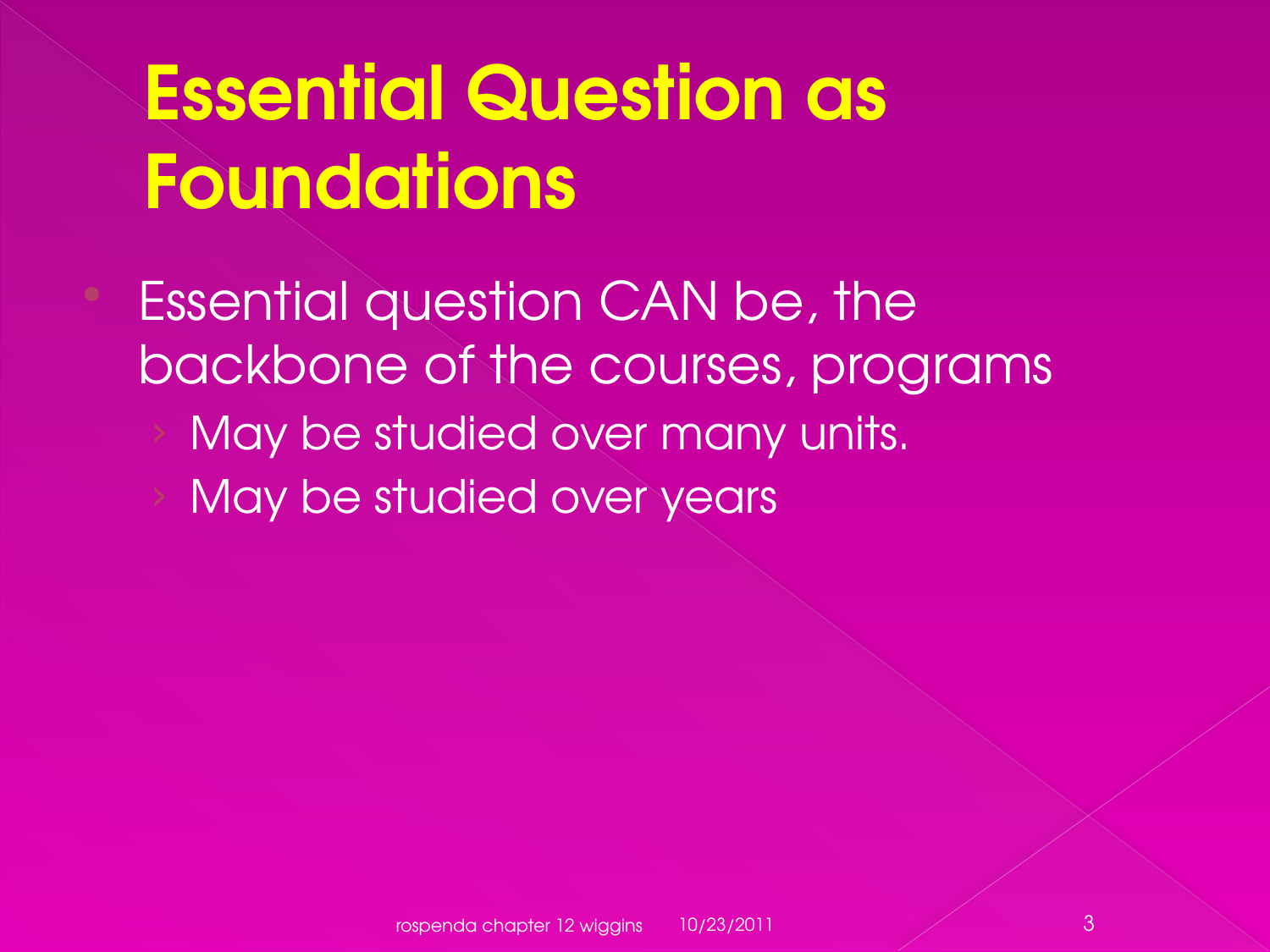

# Essential Question as Foundations
Essential question CAN be, the backbone of the courses, programs
May be studied over many units.
May be studied over years
10/23/2011
rospenda chapter 12 wiggins
3